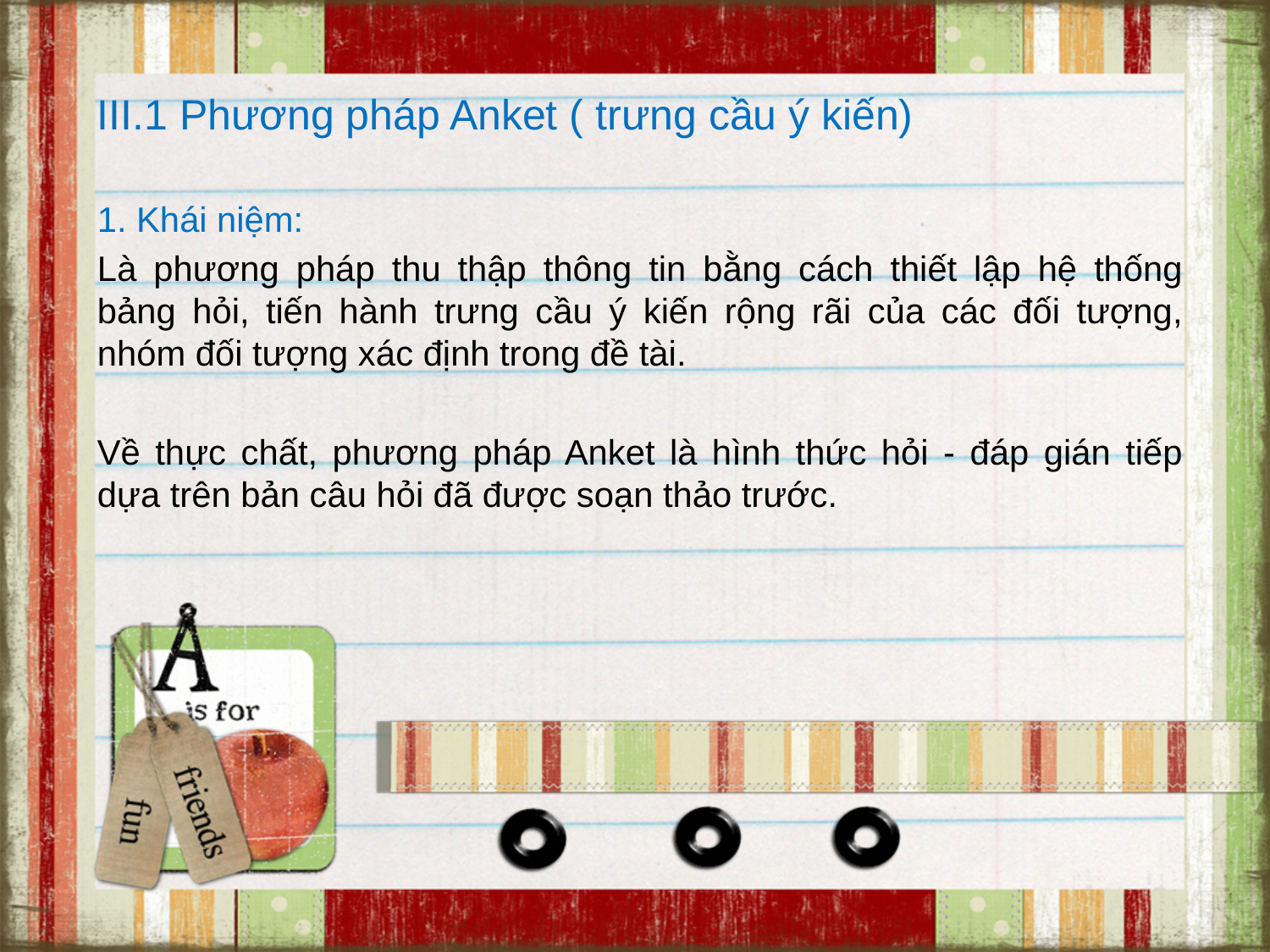

# III.1 Phương pháp Anket ( trưng cầu ý kiến)
1. Khái niệm:
Là phương pháp thu thập thông tin bằng cách thiết lập hệ thống bảng hỏi, tiến hành trưng cầu ý kiến rộng rãi của các đối tượng, nhóm đối tượng xác định trong đề tài.

Về thực chất, phương pháp Anket là hình thức hỏi - đáp gián tiếp dựa trên bản câu hỏi đã được soạn thảo trước.